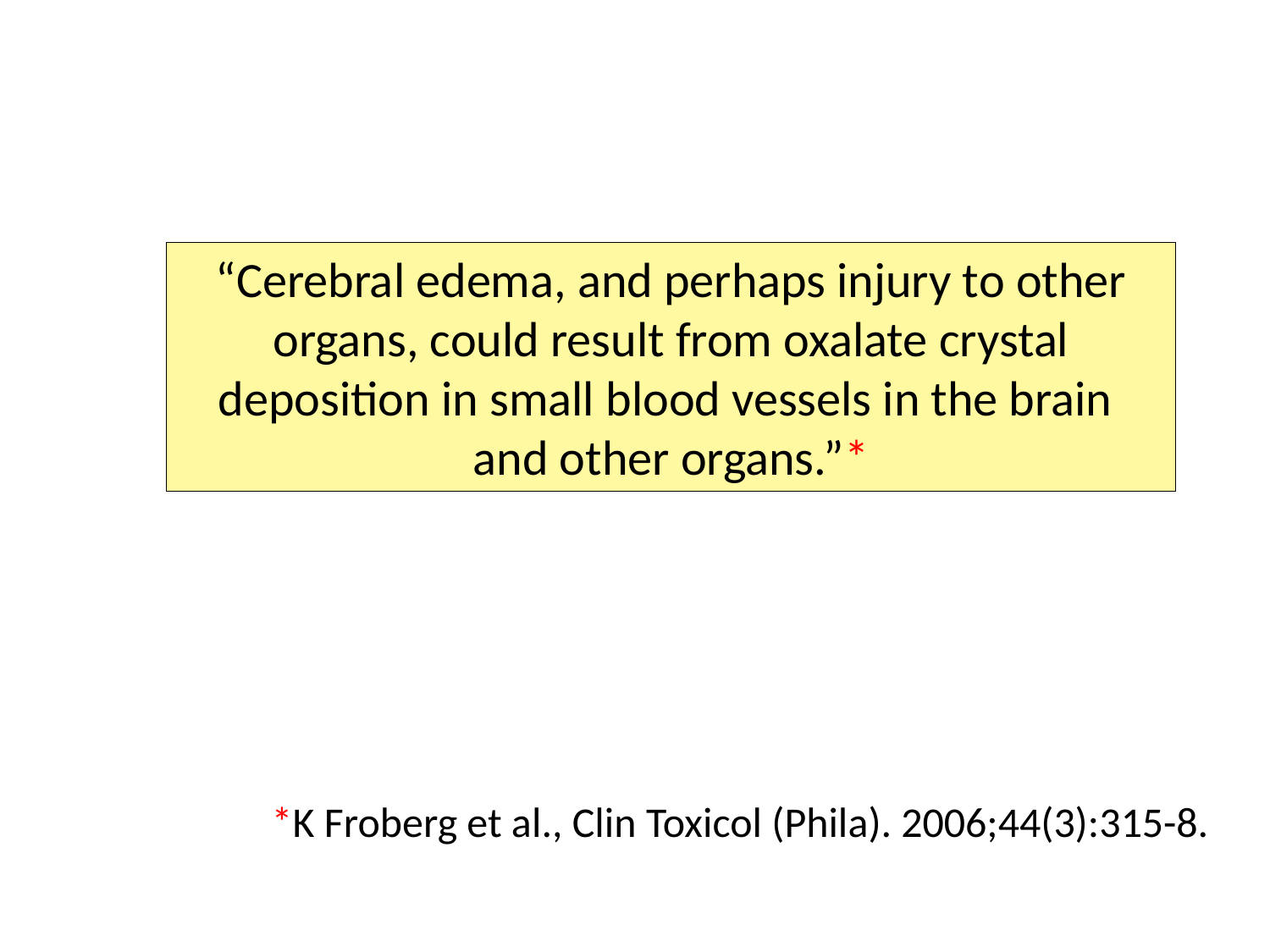

“Cerebral edema, and perhaps injury to other organs, could result from oxalate crystal deposition in small blood vessels in the brain  and other organs.”*
*K Froberg et al., Clin Toxicol (Phila). 2006;44(3):315-8.